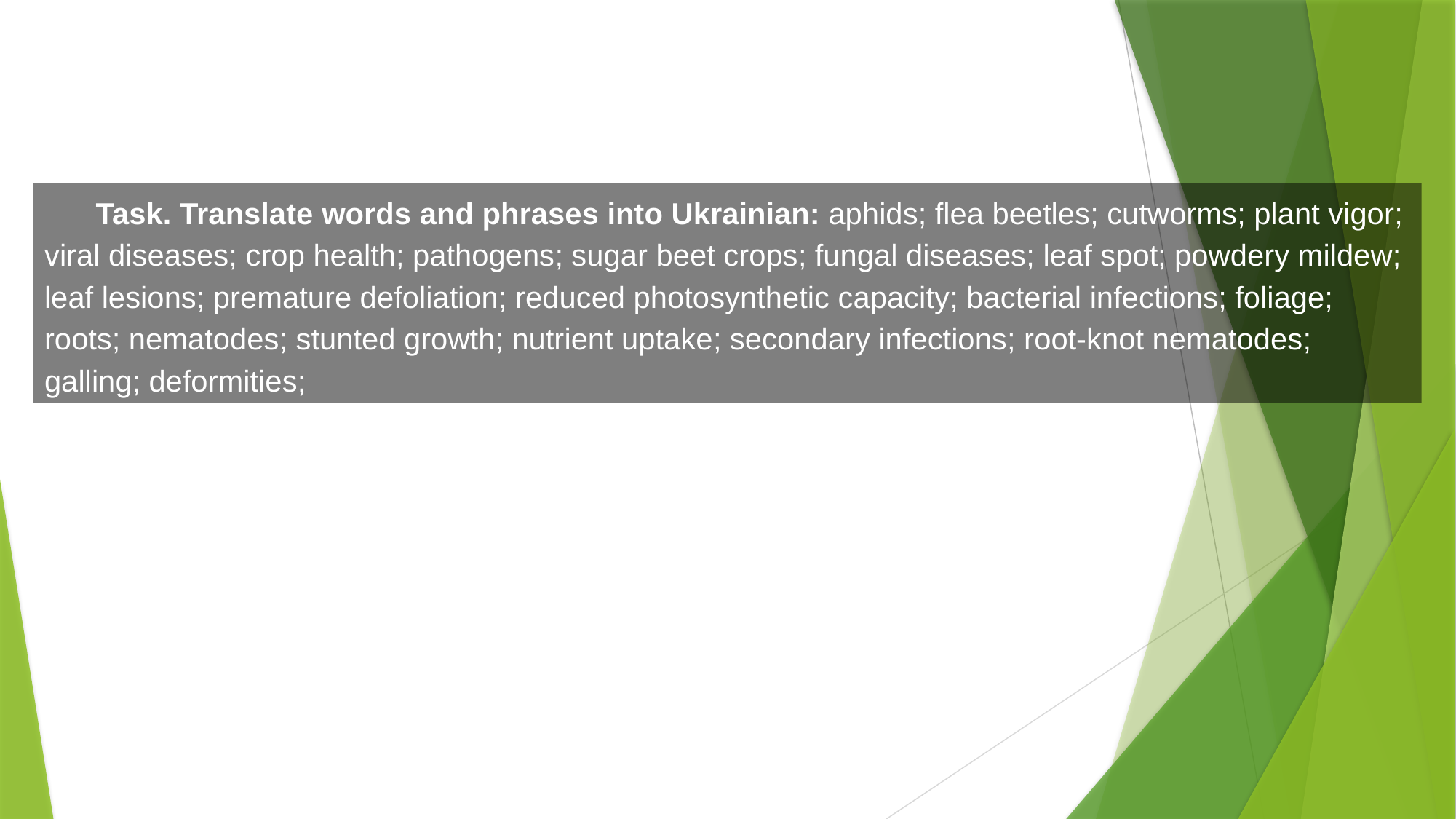

Task. Translate words and phrases into Ukrainian: aphids; flea beetles; cutworms; plant vigor; viral diseases; crop health; pathogens; sugar beet crops; fungal diseases; leaf spot; powdery mildew; leaf lesions; premature defoliation; reduced photosynthetic capacity; bacterial infections; foliage; roots; nematodes; stunted growth; nutrient uptake; secondary infections; root-knot nematodes; galling; deformities;